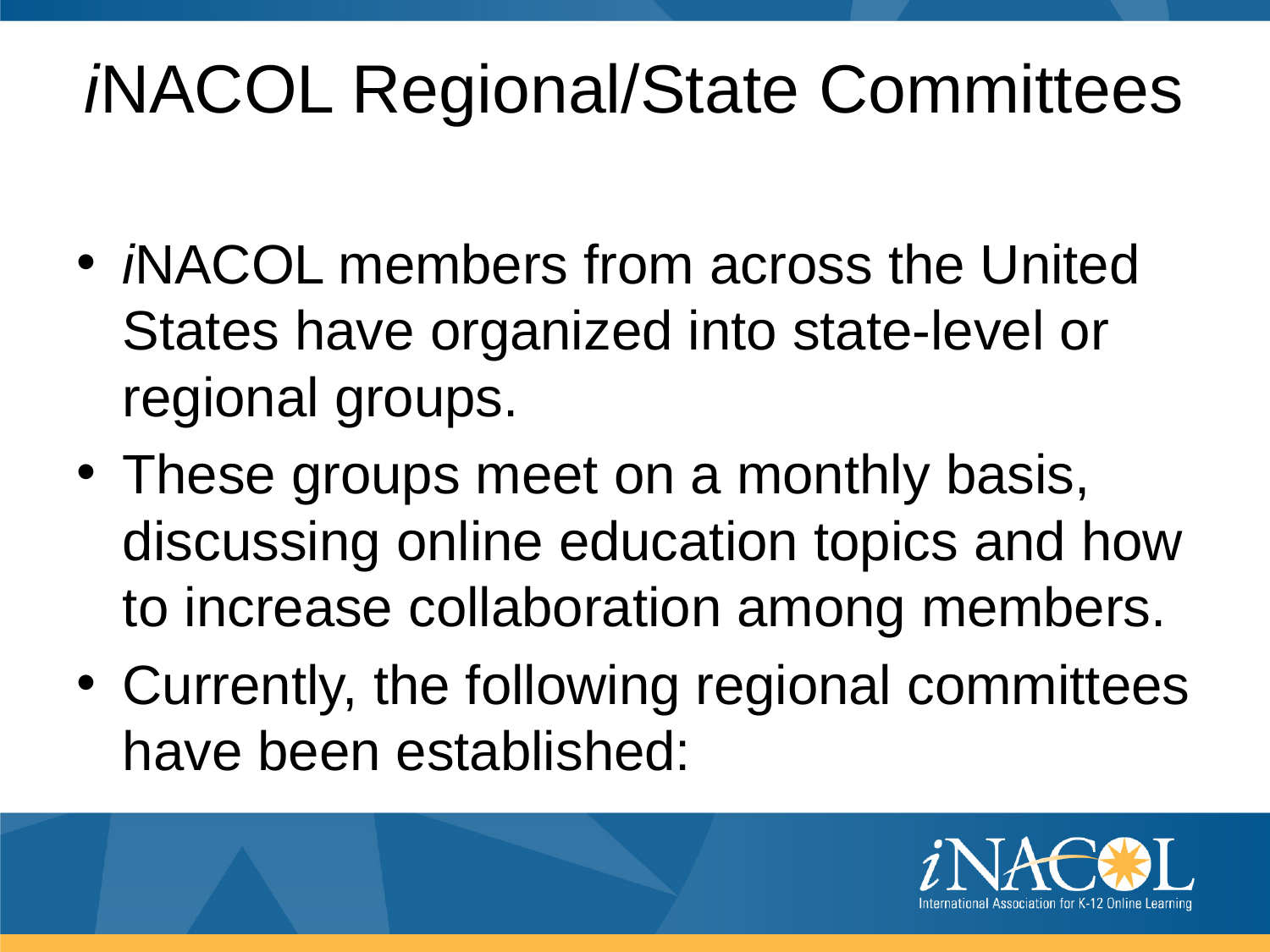

# iNACOL Regional/State Committees
iNACOL members from across the United States have organized into state-level or regional groups.
These groups meet on a monthly basis, discussing online education topics and how to increase collaboration among members.
Currently, the following regional committees have been established: